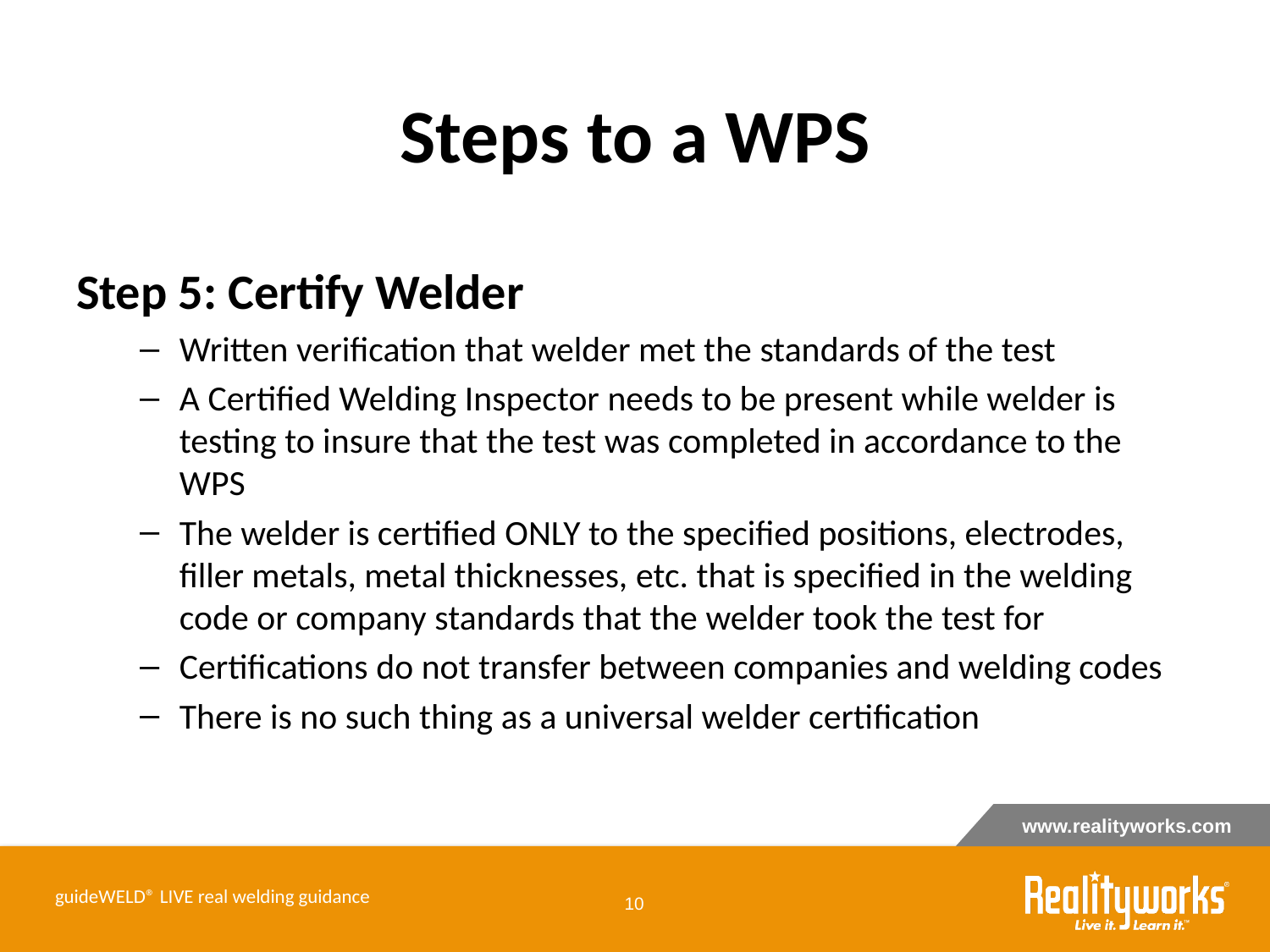

# Steps to a WPS
Step 5: Certify Welder
Written verification that welder met the standards of the test
A Certified Welding Inspector needs to be present while welder is testing to insure that the test was completed in accordance to the WPS
The welder is certified ONLY to the specified positions, electrodes, filler metals, metal thicknesses, etc. that is specified in the welding code or company standards that the welder took the test for
Certifications do not transfer between companies and welding codes
There is no such thing as a universal welder certification

guideWELD® LIVE real welding guidance
10